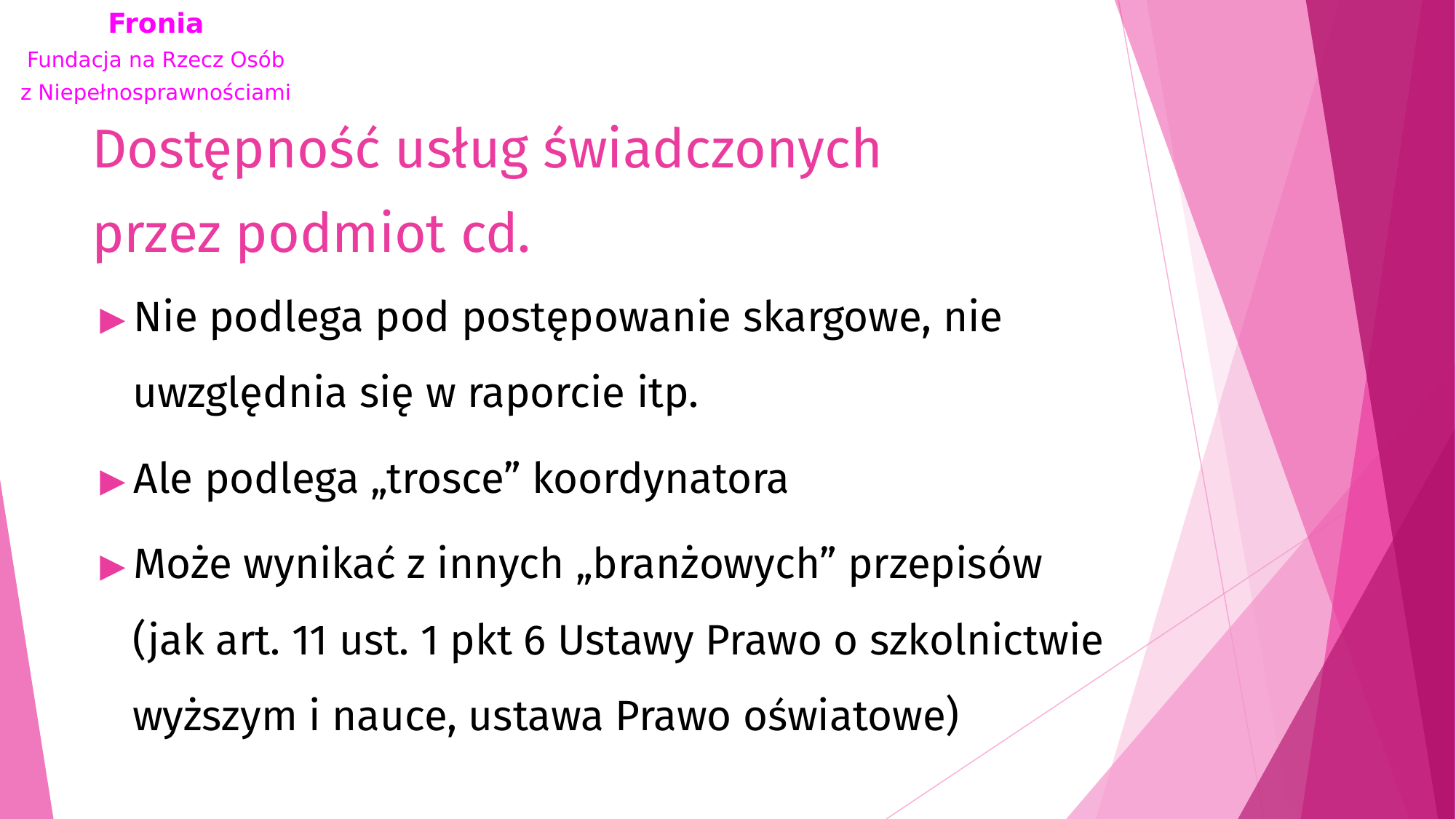

# Dostępność usług świadczonych przez podmiot cd.
Nie podlega pod postępowanie skargowe, nie uwzględnia się w raporcie itp.
Ale podlega „trosce” koordynatora
Może wynikać z innych „branżowych” przepisów (jak art. 11 ust. 1 pkt 6 Ustawy Prawo o szkolnictwie wyższym i nauce, ustawa Prawo oświatowe)